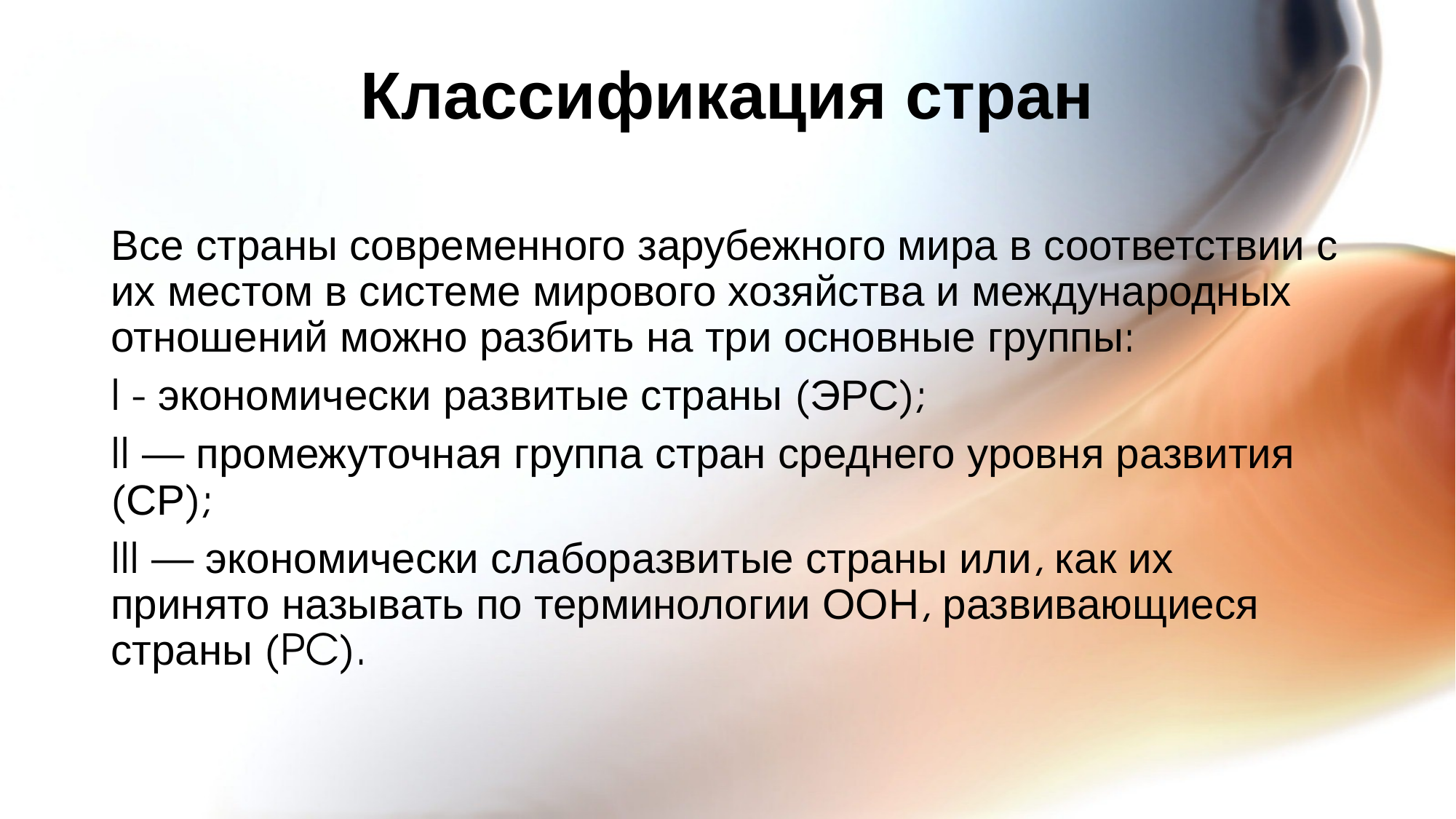

# Классификация стран
Все страны современного зарубежного мира в соответствии с их местом в системе мирового хозяйства и международных отношений можно разбить на три основные группы:
I - экономически развитые страны (ЭРС);
II — промежуточная группа стран среднего уровня развития (СР);
III — экономически слаборазвитые страны или, как их принято называть по терминологии ООН, развивающиеся страны (PC).